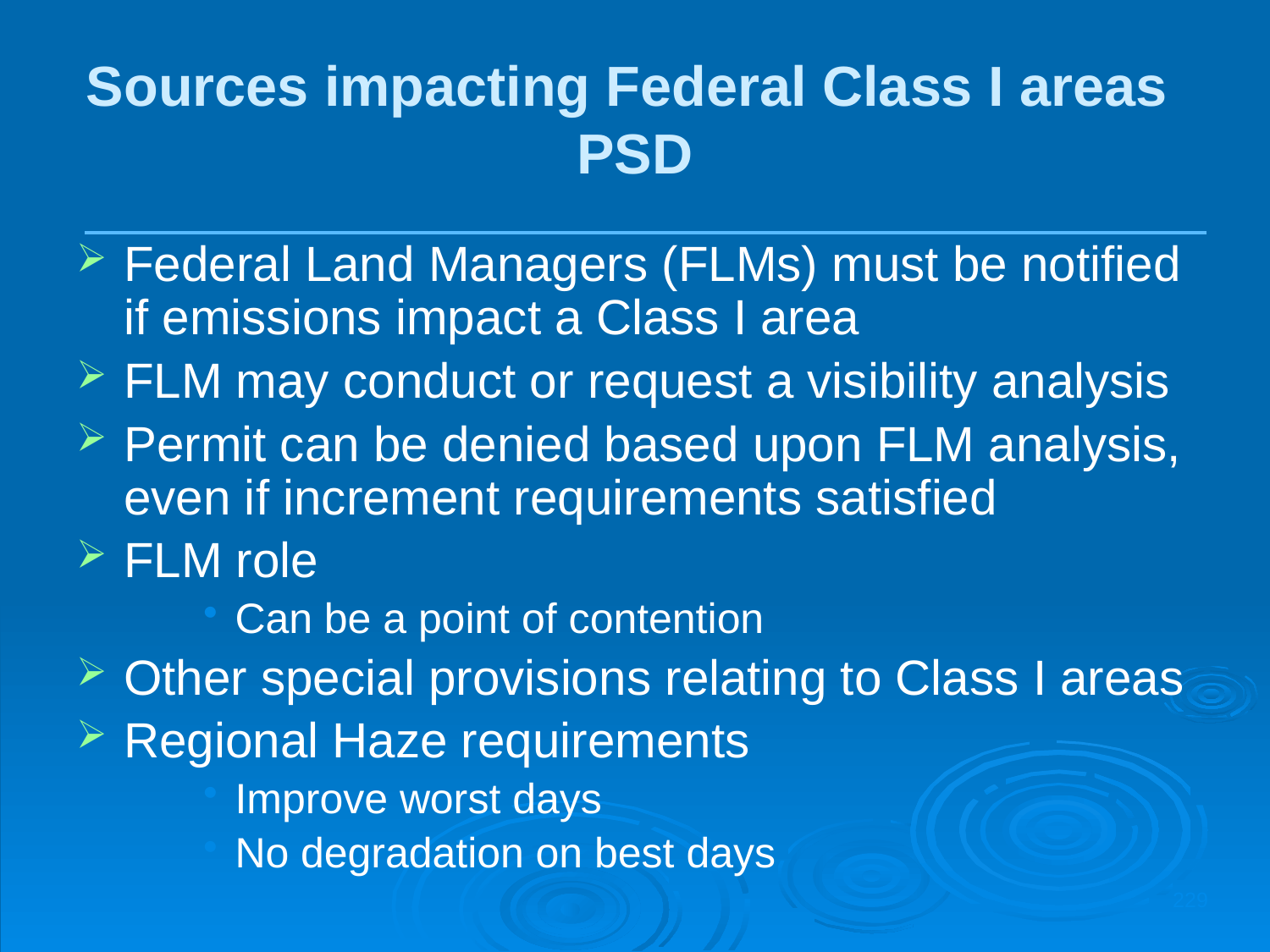

Sources impacting Federal Class I areas
PSD
Federal Land Managers (FLMs) must be notified if emissions impact a Class I area
FLM may conduct or request a visibility analysis
Permit can be denied based upon FLM analysis, even if increment requirements satisfied
FLM role
Can be a point of contention
Other special provisions relating to Class I areas
Regional Haze requirements
Improve worst days
No degradation on best days
229